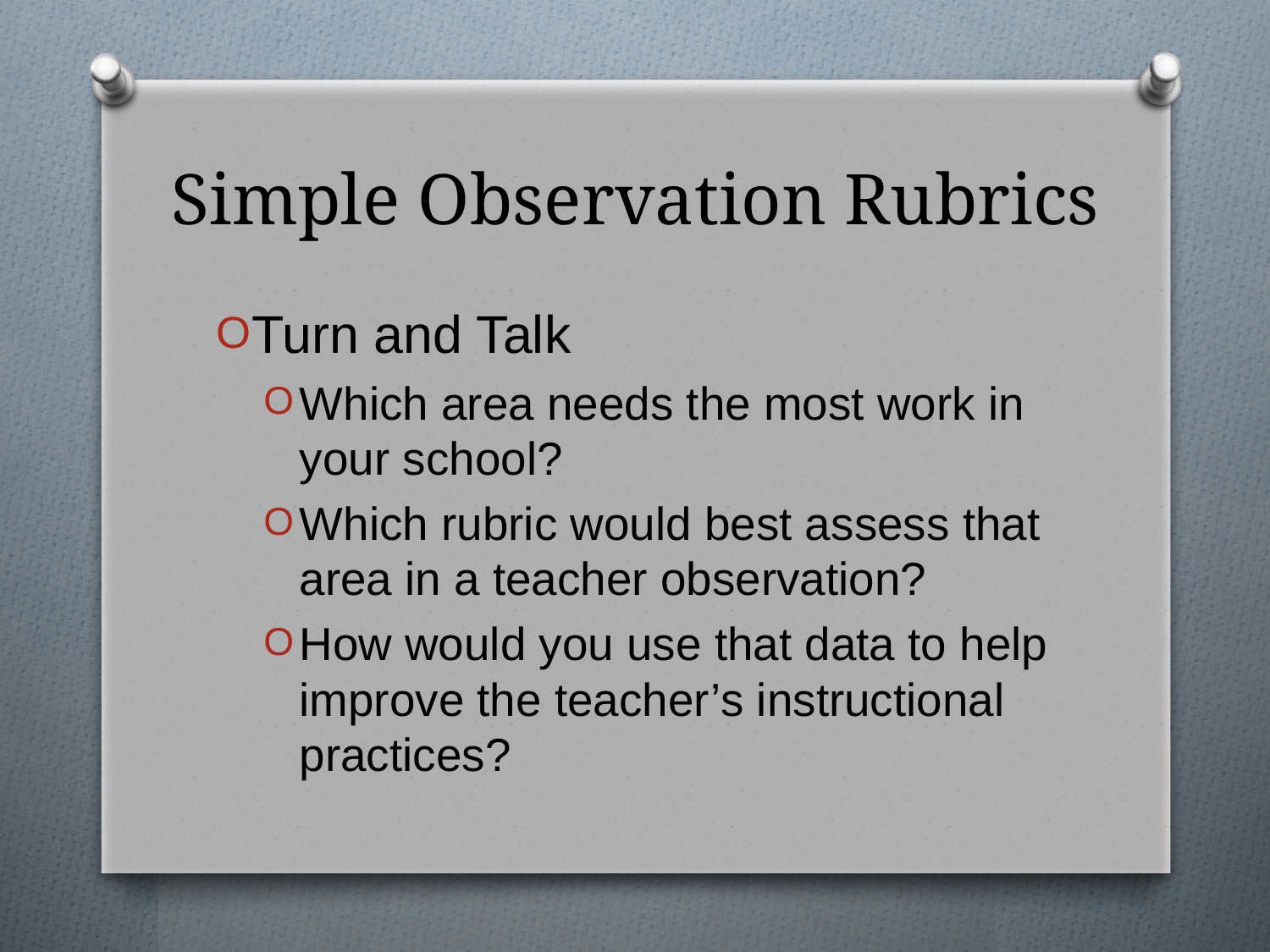

# Simple Observation Rubrics
Turn and Talk
Which area needs the most work in your school?
Which rubric would best assess that area in a teacher observation?
How would you use that data to help improve the teacher’s instructional practices?